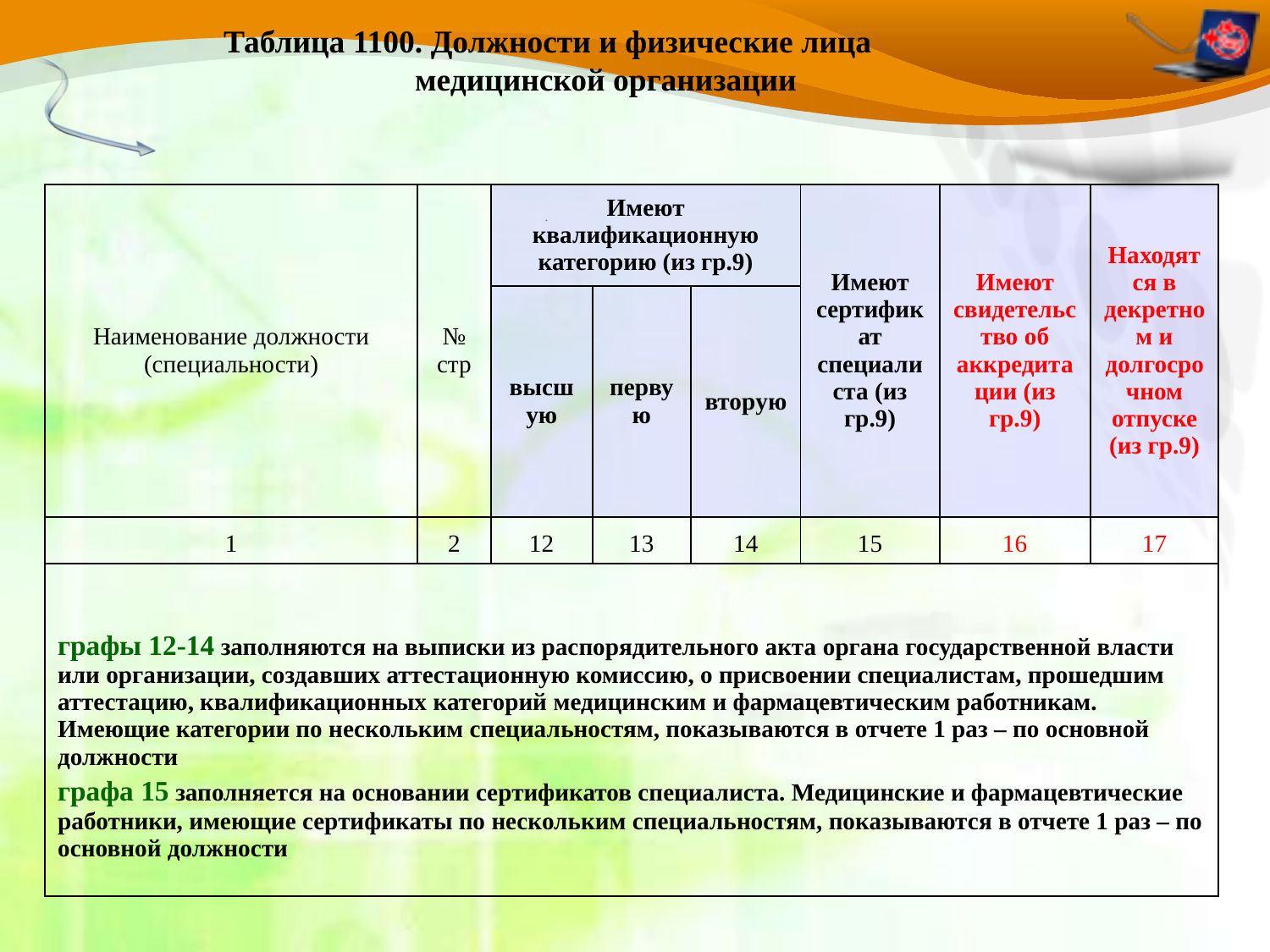

Таблица 1100. Должности и физические лица медицинской организации
| Наименование должности (специальности) | № стр | Имеют квалификационную категорию (из гр.9) |  |  | Имеют сертификат специалиста (из гр.9) | Имеют свидетельство об аккредитации (из гр.9) | Находятся в декретном и долгосрочном отпуске (из гр.9) |
| --- | --- | --- | --- | --- | --- | --- | --- |
|  |  | высшую | первую | вторую |  |  |  |
| 1 | 2 | 12 | 13 | 14 | 15 | 16 | 17 |
| графы 12-14 заполняются на выписки из распорядительного акта органа государственной власти или организации, создавших аттестационную комиссию, о присвоении специалистам, прошедшим аттестацию, квалификационных категорий медицинским и фармацевтическим работникам. Имеющие категории по нескольким специальностям, показываются в отчете 1 раз – по основной должности графа 15 заполняется на основании сертификатов специалиста. Медицинские и фармацевтические работники, имеющие сертификаты по нескольким специальностям, показываются в отчете 1 раз – по основной должности |  |  |  |  |  |  |  |